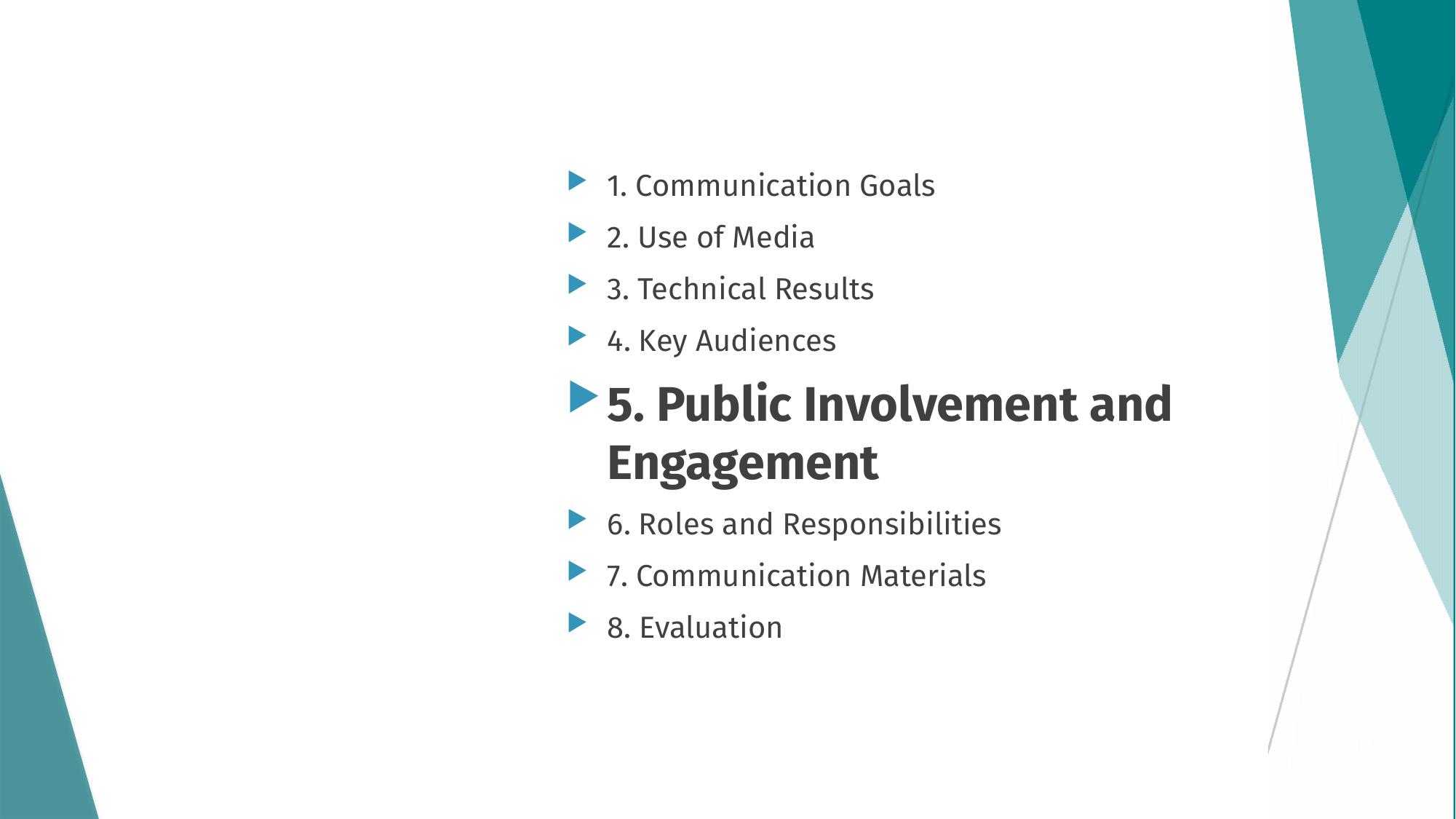

# Section 5: Public Involvement and Engagement
1. Communication Goals
2. Use of Media
3. Technical Results
4. Key Audiences
5. Public Involvement and Engagement
6. Roles and Responsibilities
7. Communication Materials
8. Evaluation

21